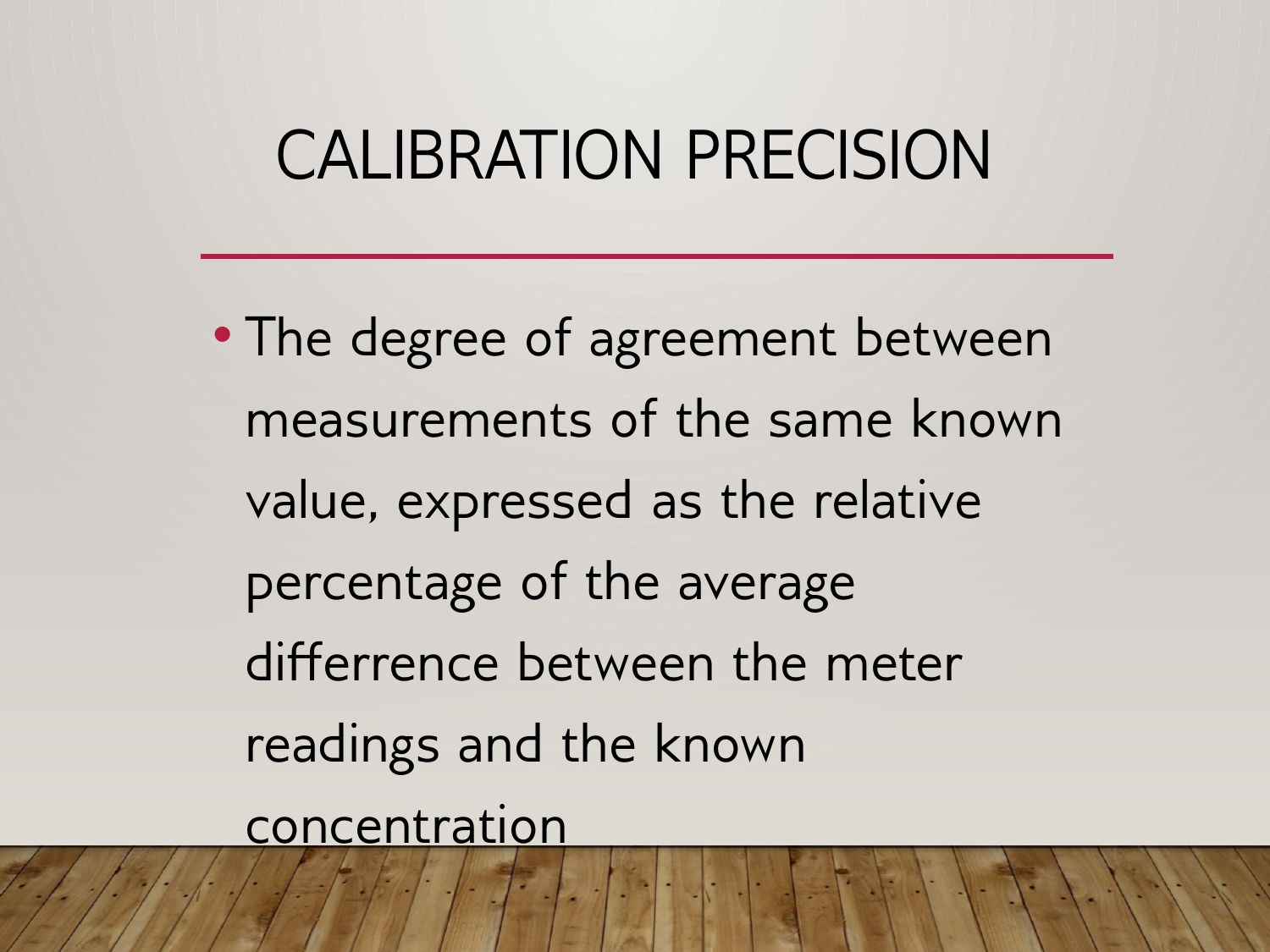

# Calibration precision
The degree of agreement between measurements of the same known value, expressed as the relative percentage of the average differrence between the meter readings and the known concentration